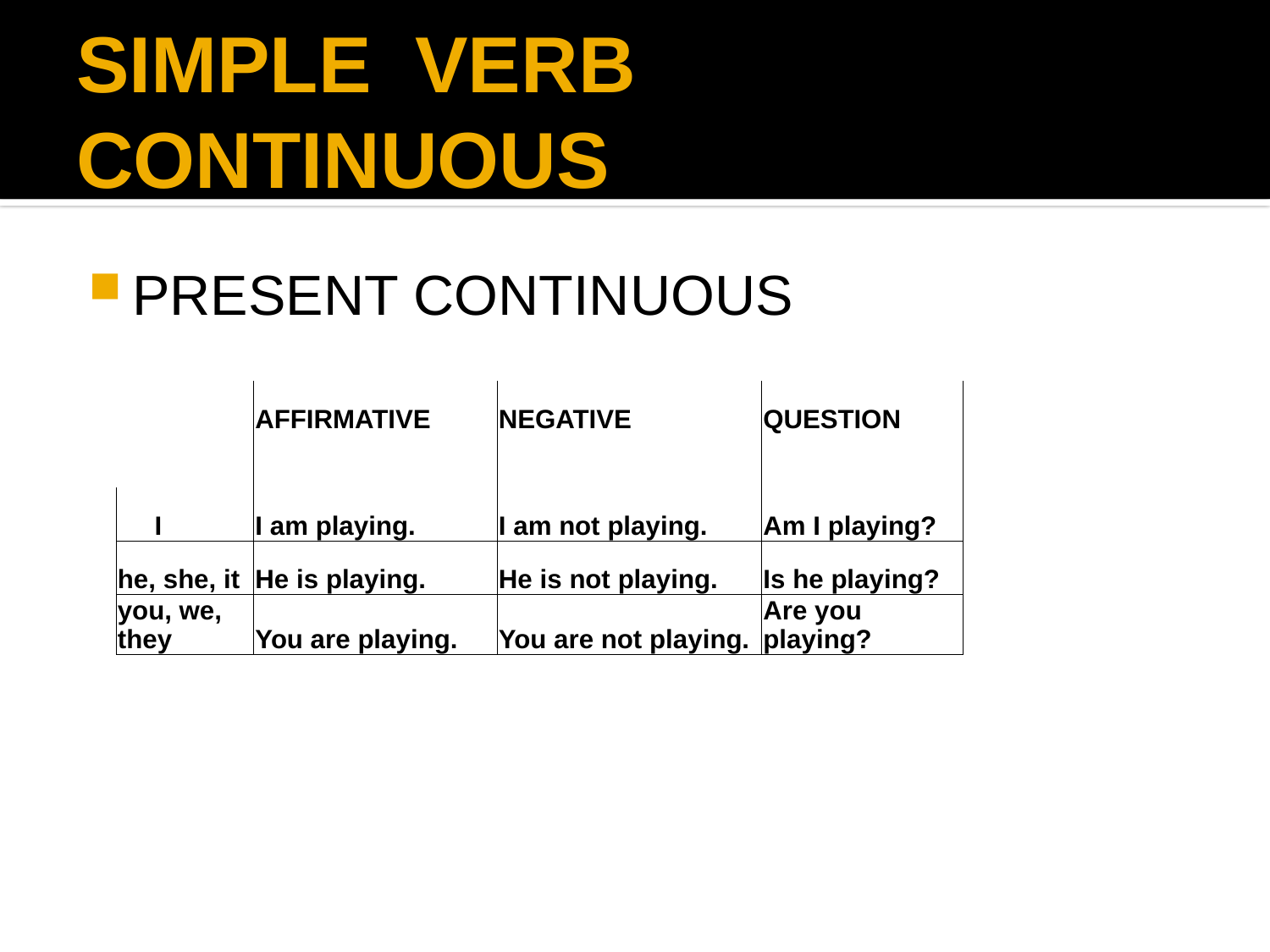

# SIMPLE  VERB  CONTINUOUS
PRESENT CONTINUOUS

|  | AFFIRMATIVE | NEGATIVE | QUESTION |
| --- | --- | --- | --- |
|  |  |  |  |
| I | I am playing. | I am not playing. | Am I playing? |
| he, she, it | He is playing. | He is not playing. | Is he playing? |
| you, we, they | You are playing. | You are not playing. | Are you playing? |